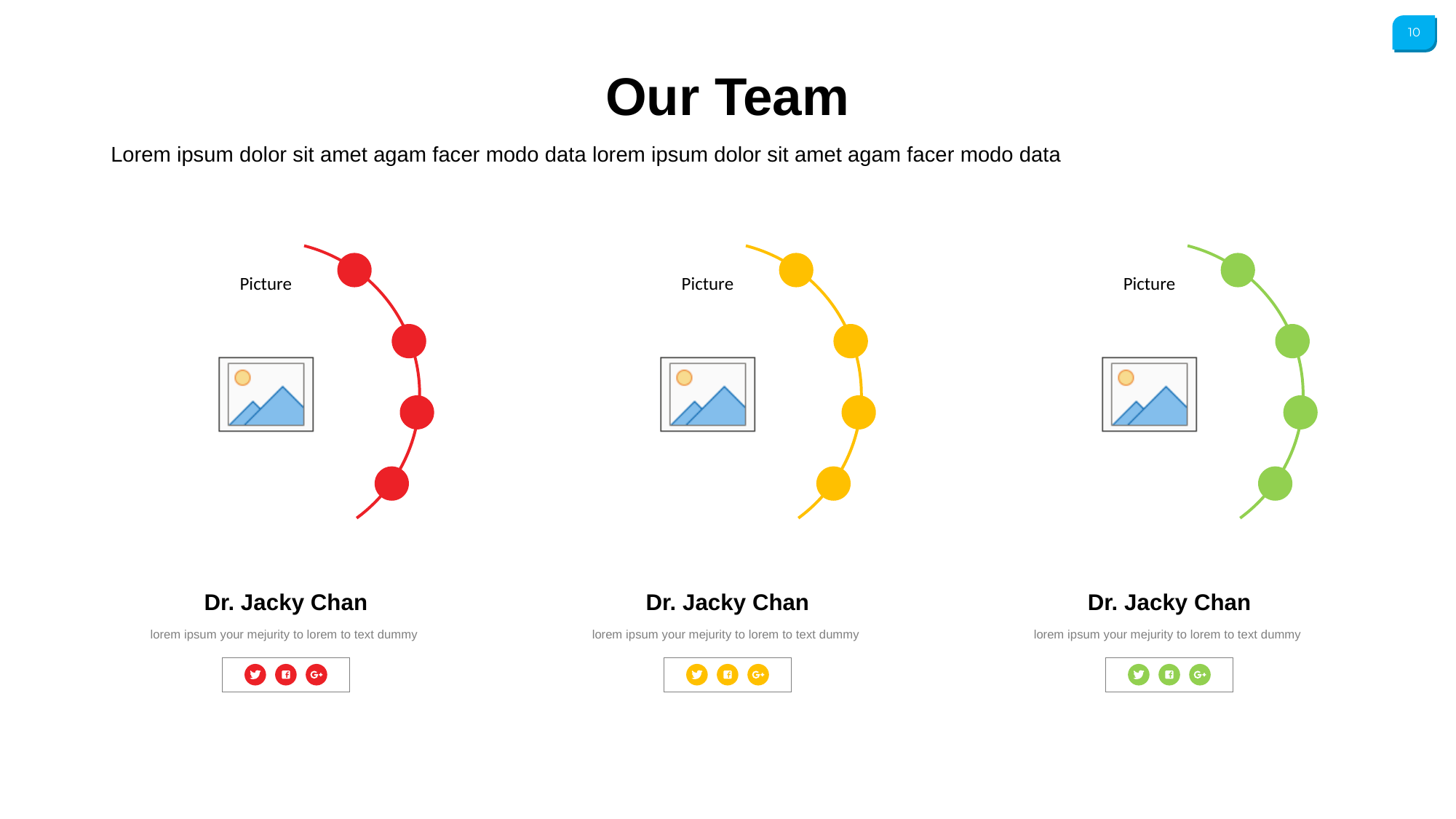

Our Team
Lorem ipsum dolor sit amet agam facer modo data lorem ipsum dolor sit amet agam facer modo data

Dr. Jacky Chan
lorem ipsum your mejurity to lorem to text dummy

Dr. Jacky Chan
lorem ipsum your mejurity to lorem to text dummy

Dr. Jacky Chan
lorem ipsum your mejurity to lorem to text dummy